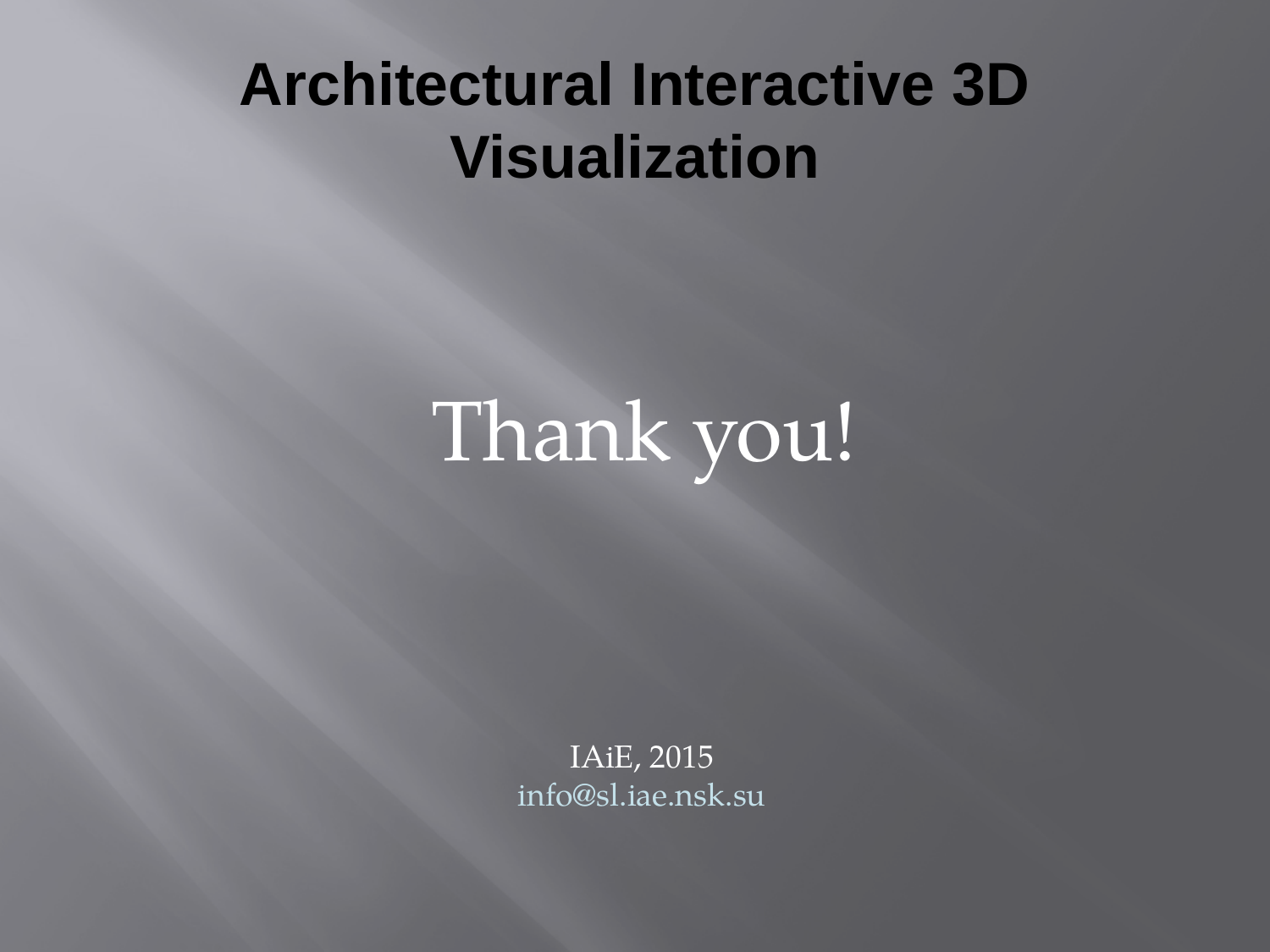

# Architectural Interactive 3D Visualization
Thank you!
IAiE, 2015
info@sl.iae.nsk.su